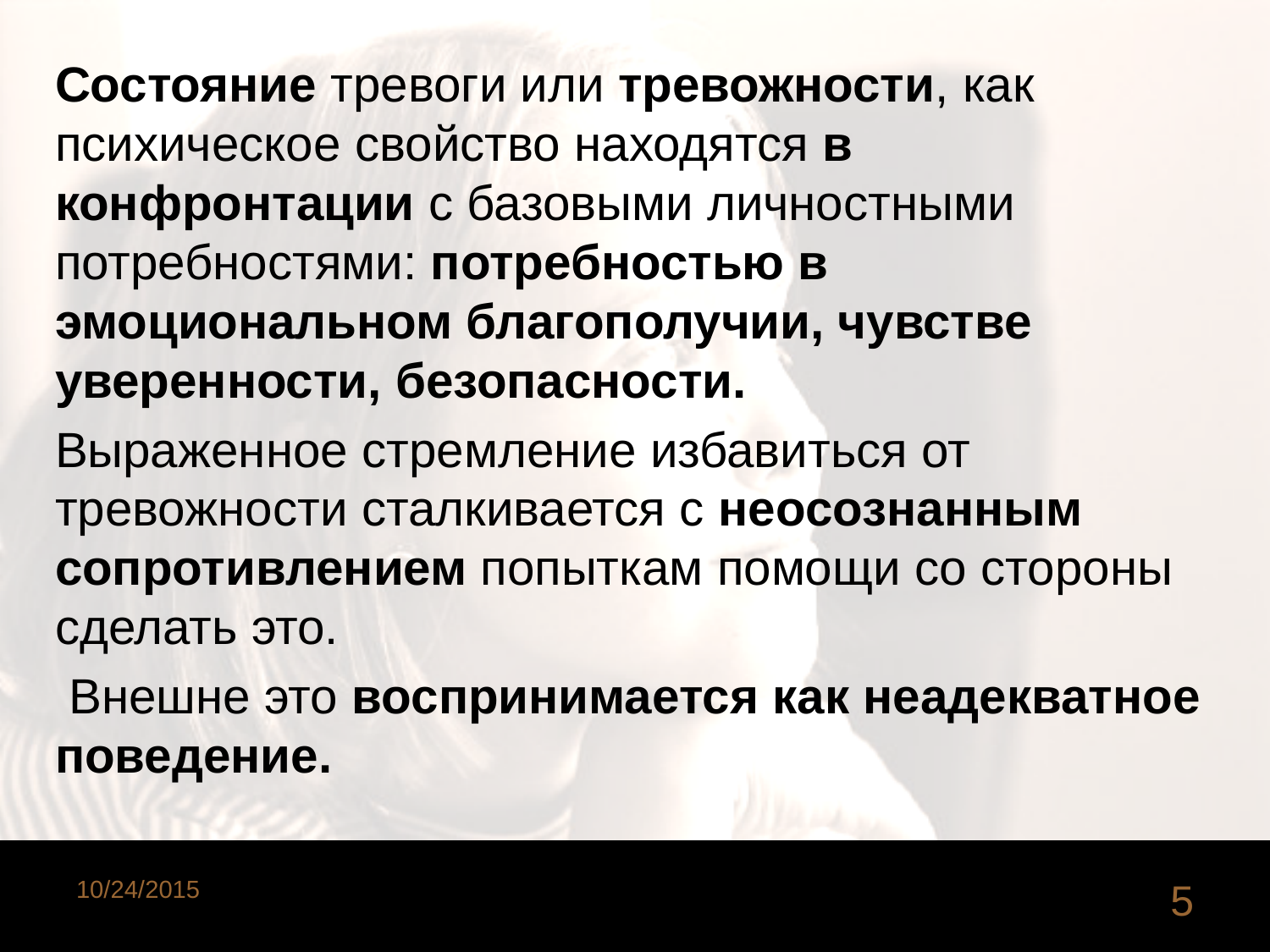

Состояние тревоги или тревожности, как психическое свойство находятся в конфронтации с базовыми личностными потребностями: потребностью в эмоциональном благополучии, чувстве уверенности, безопасности.
Выраженное стремление избавиться от тревожности сталкивается с неосознанным сопротивлением попыткам помощи со стороны сделать это.
 Внешне это воспринимается как неадекватное поведение.
10/24/2015
5